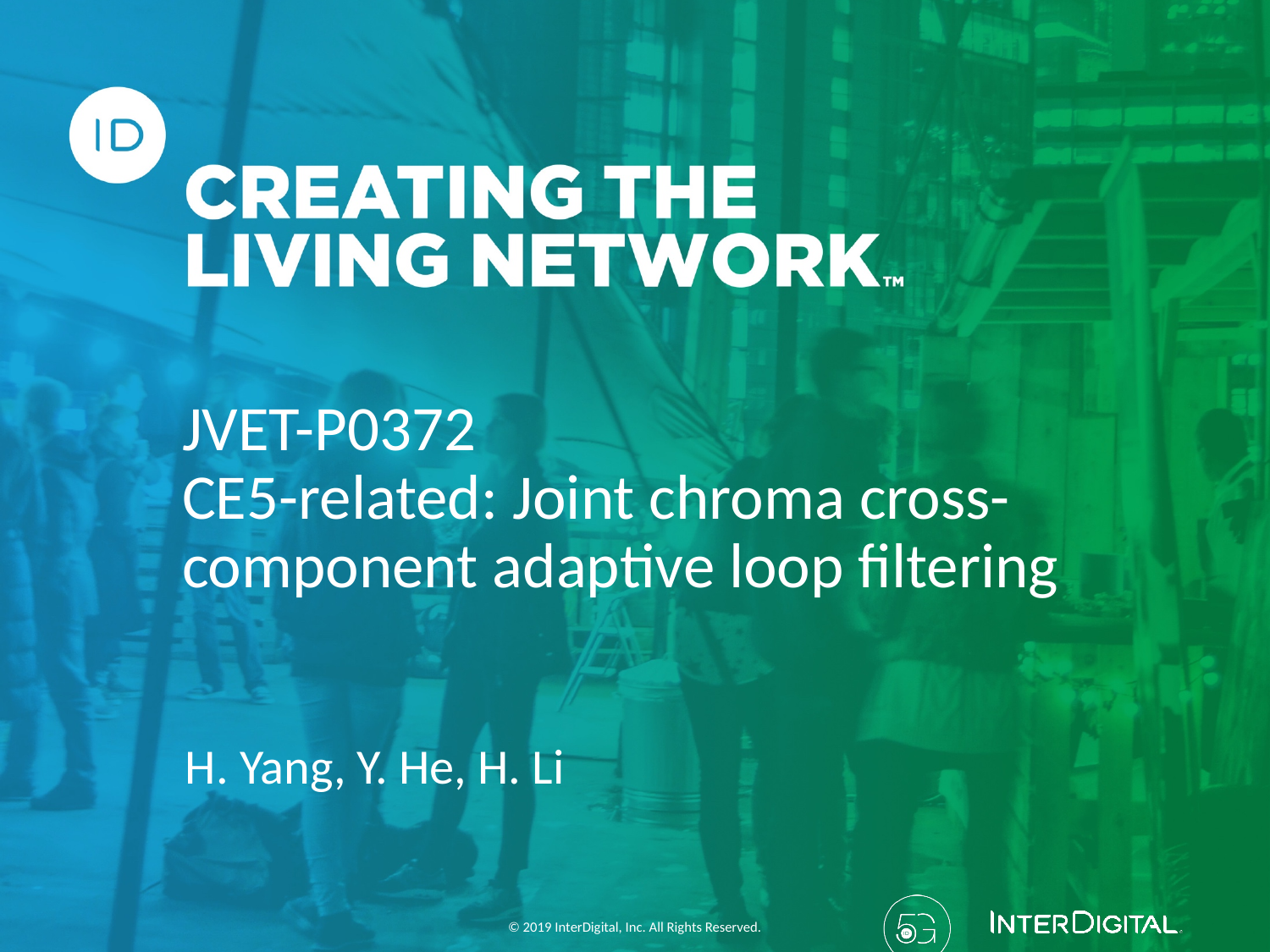

# JVET-P0372 CE5-related: Joint chroma cross-component adaptive loop filtering
H. Yang, Y. He, H. Li
© 2019 InterDigital, Inc. All Rights Reserved.